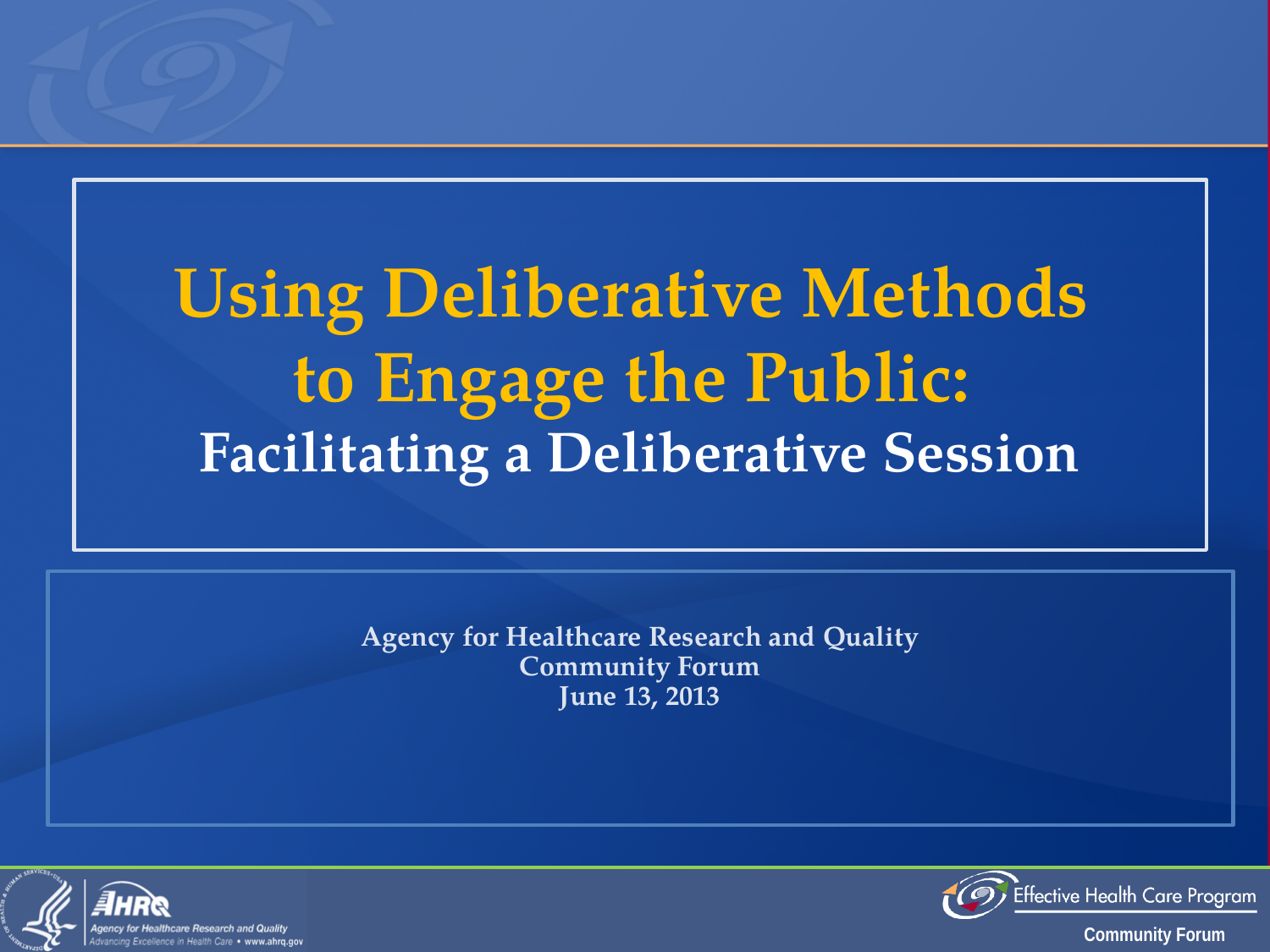

Using Deliberative Methods
to Engage the Public:
Facilitating a Deliberative Session
# Agency for Healthcare Research and Quality Community Forum June 13, 2013